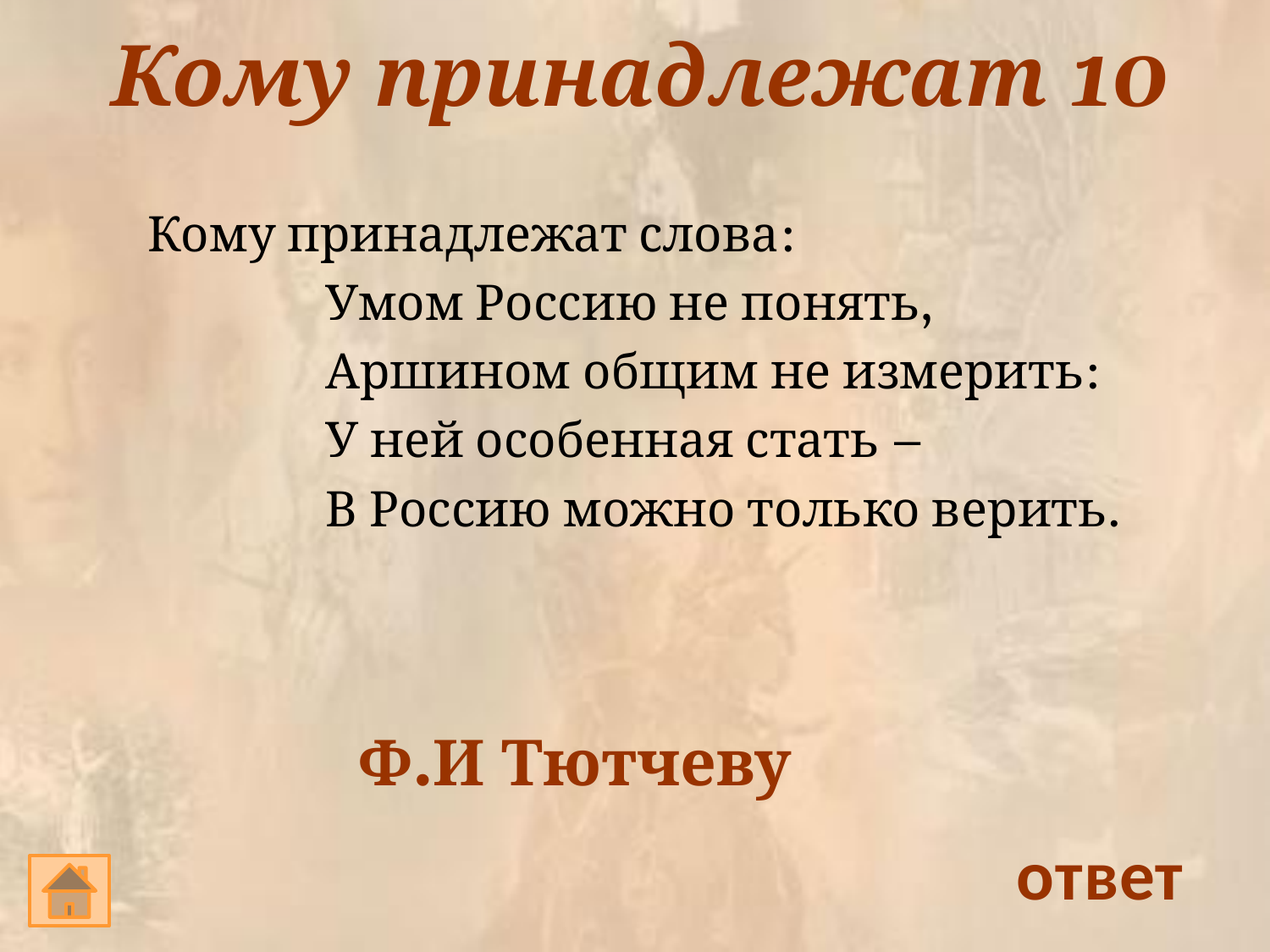

# Кому принадлежат 10
Кому принадлежат слова:
               Умом Россию не понять,
               Аршином общим не измерить:
               У ней особенная стать –
               В Россию можно только верить.

Ф.И Тютчеву
ответ